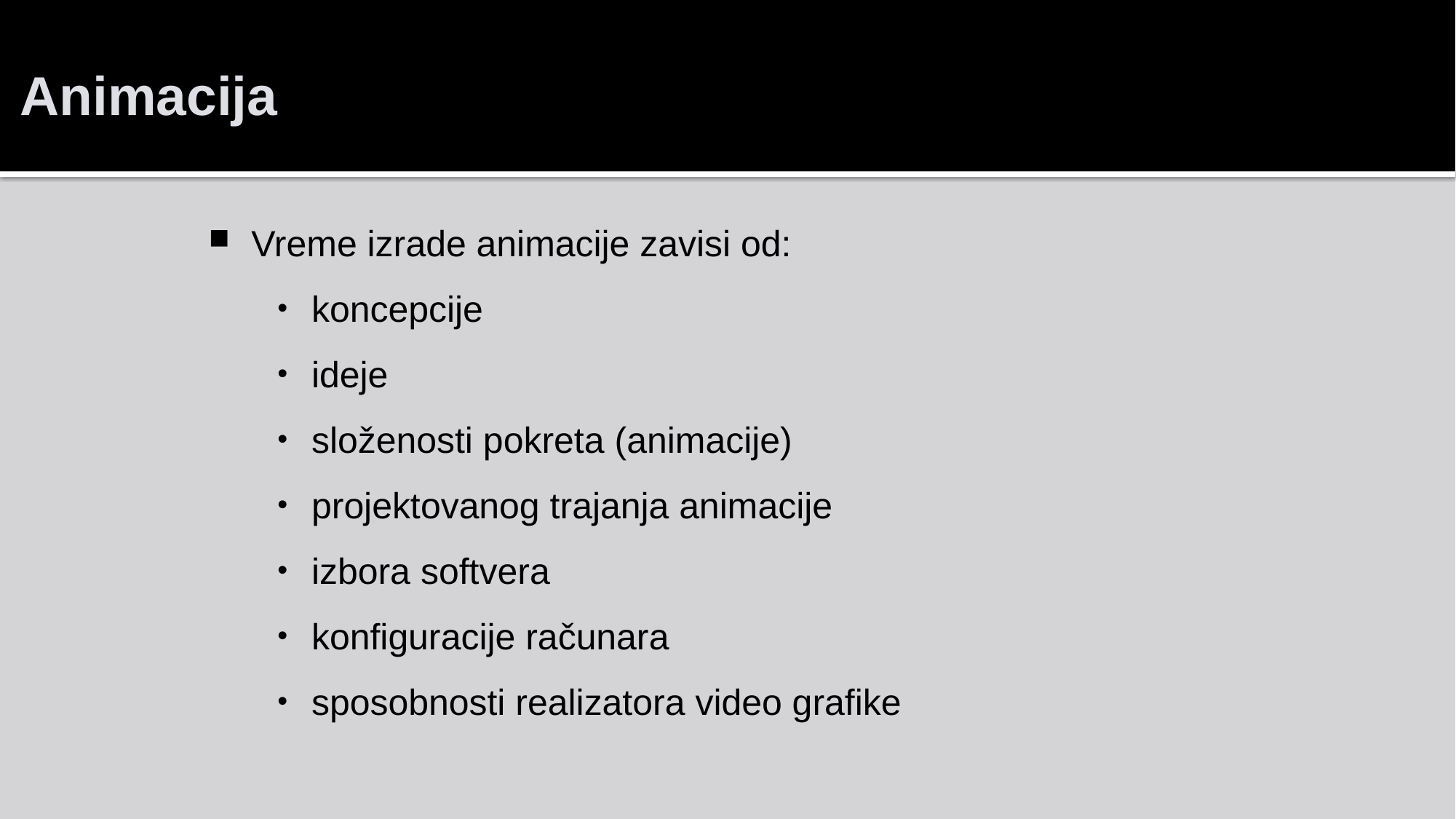

# Animacija

Vreme izrade animacije zavisi od:
koncepcije
ideje
složenosti pokreta (animacije)
projektovanog trajanja animacije
izbora softvera
konfiguracije računara
sposobnosti realizatora video grafike